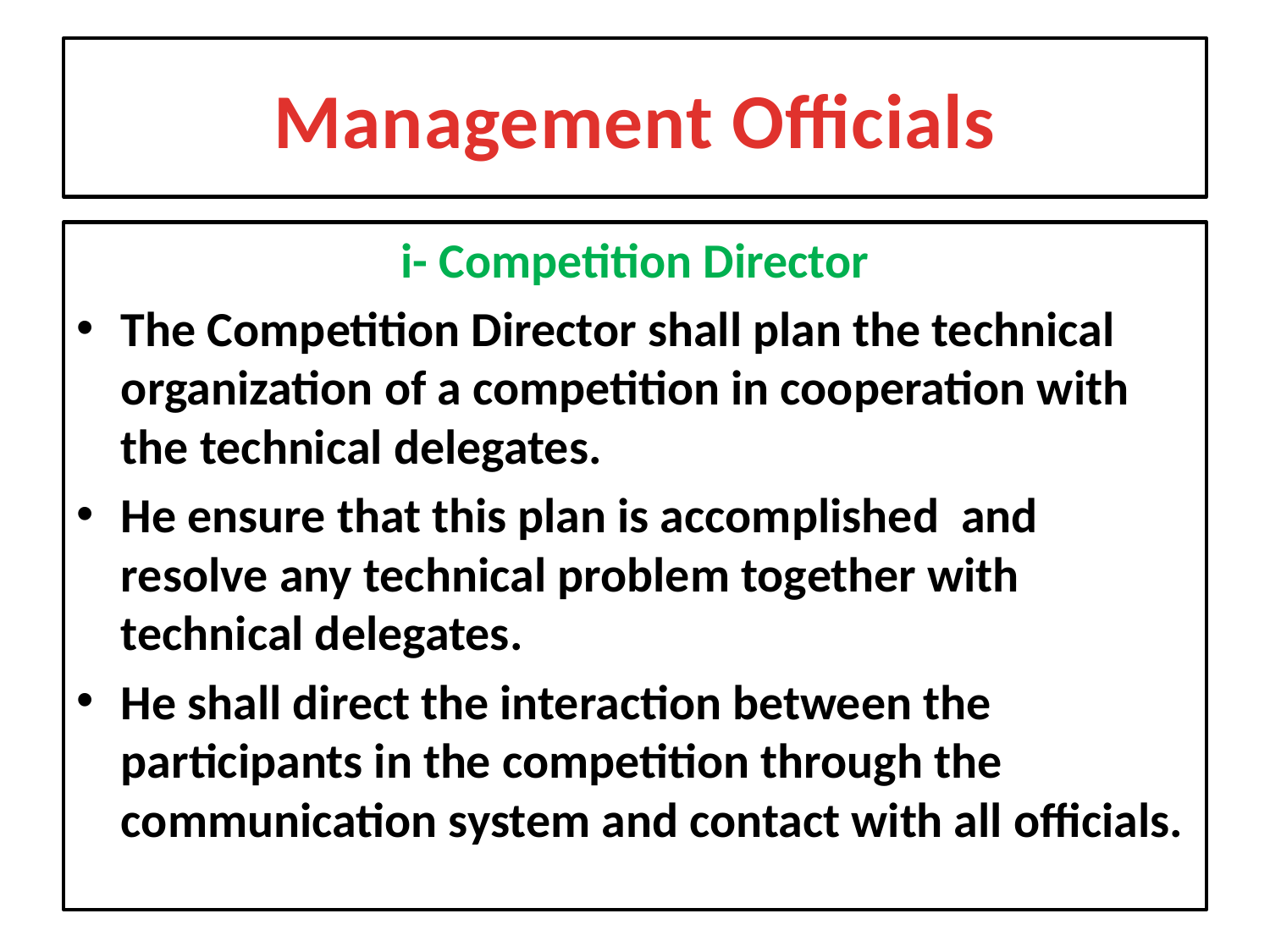

# Management Officials
i- Competition Director
The Competition Director shall plan the technical organization of a competition in cooperation with the technical delegates.
He ensure that this plan is accomplished  and resolve any technical problem together with technical delegates.
He shall direct the interaction between the participants in the competition through the communication system and contact with all officials.